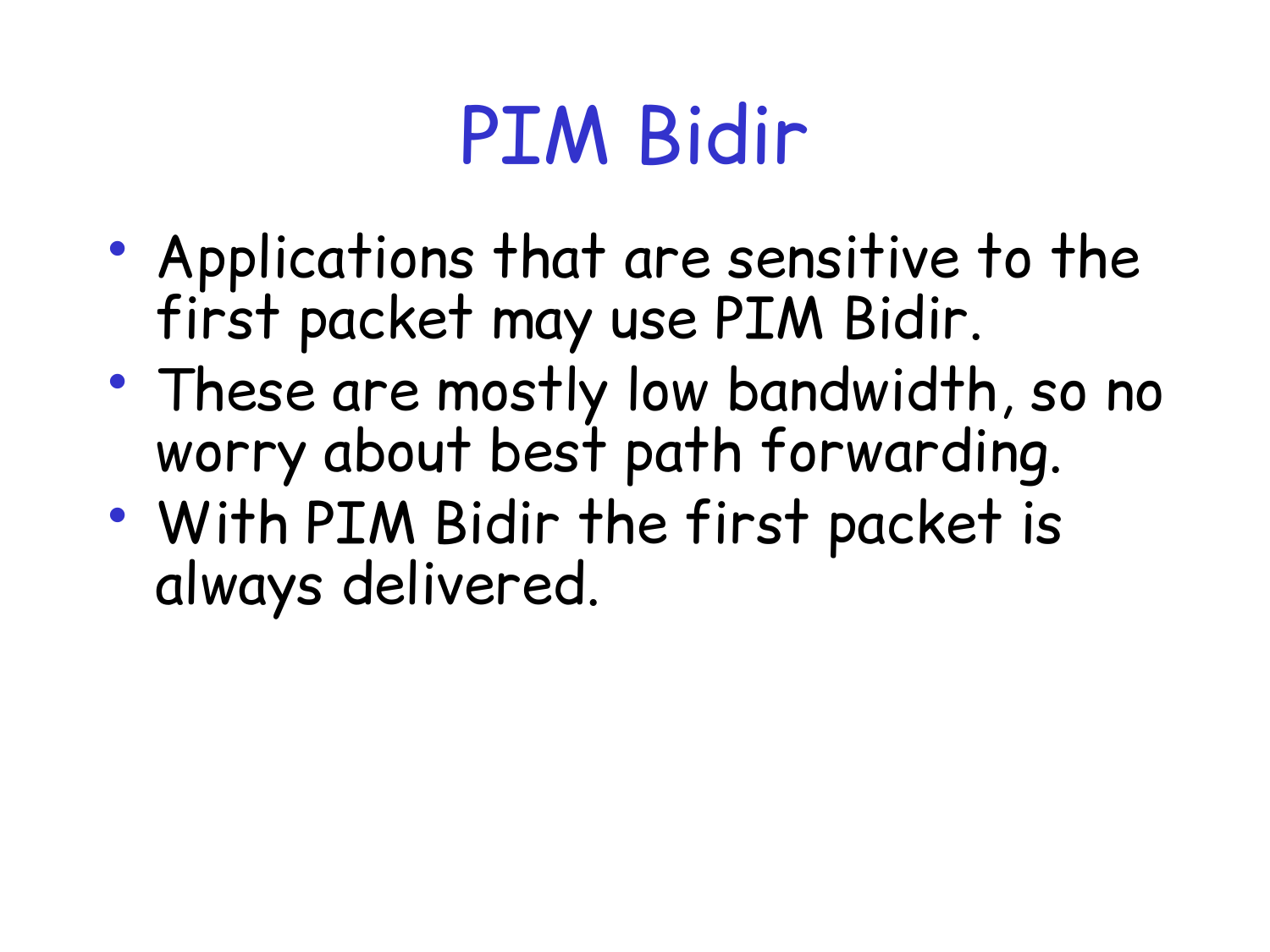

# PIM Bidir
Applications that are sensitive to the first packet may use PIM Bidir.
These are mostly low bandwidth, so no worry about best path forwarding.
With PIM Bidir the first packet is always delivered.